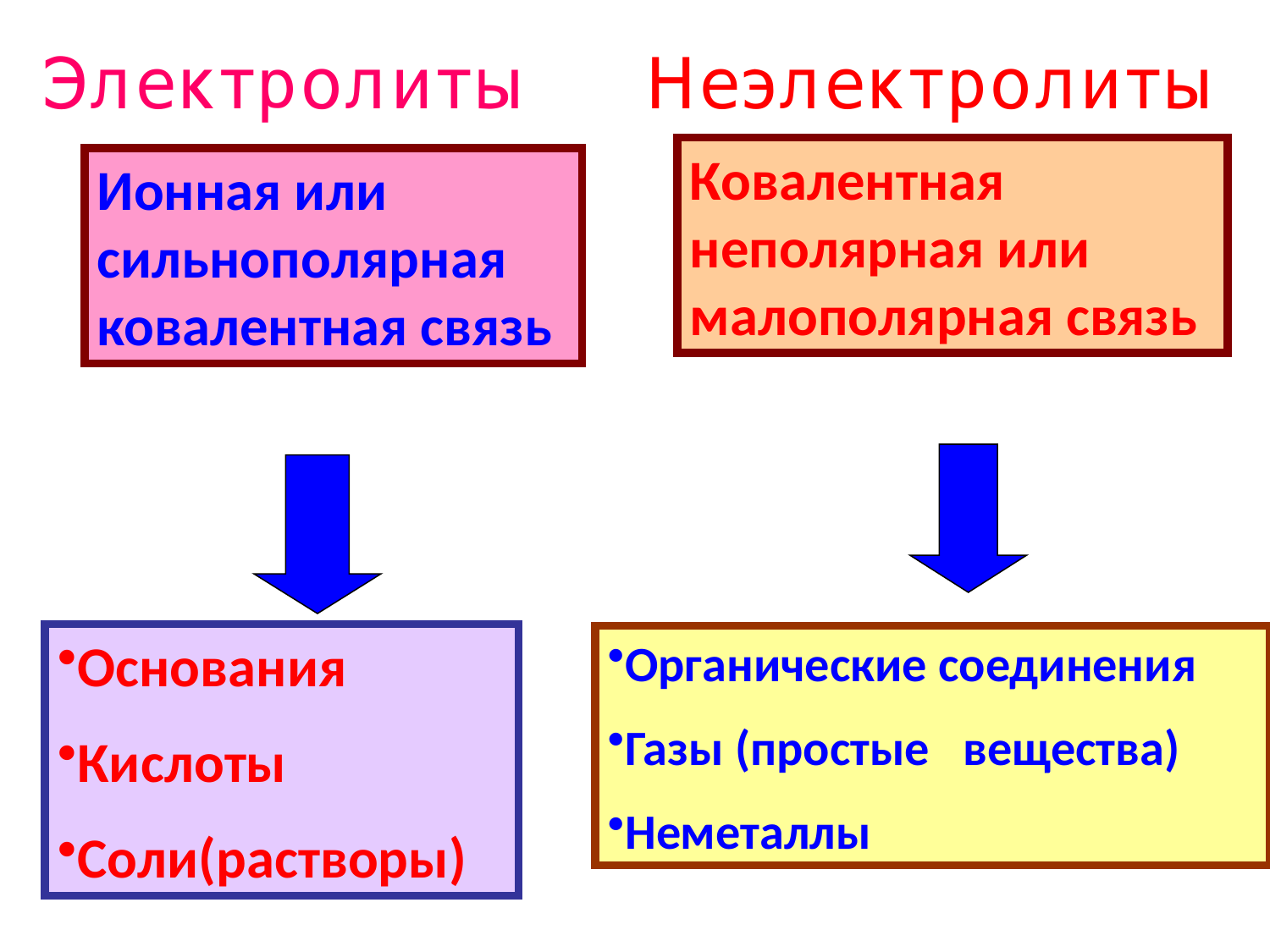

Электролиты
Неэлектролиты
Ковалентная неполярная или малополярная связь
Ионная или сильнополярная ковалентная связь

Основания
Кислоты
Соли(растворы)
Органические соединения
Газы (простые   вещества)
Неметаллы